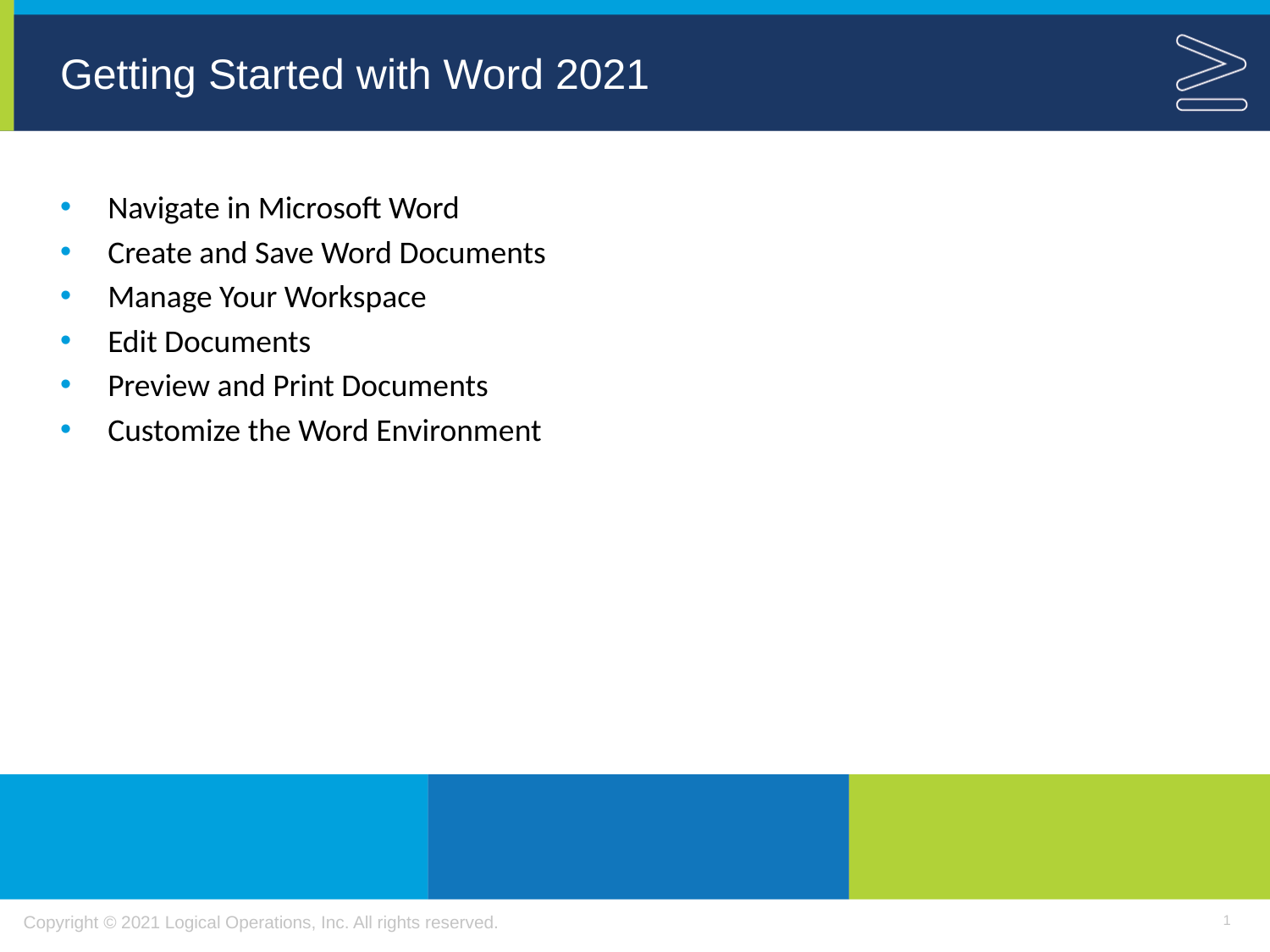

# Getting Started with Word 2021
Navigate in Microsoft Word
Create and Save Word Documents
Manage Your Workspace
Edit Documents
Preview and Print Documents
Customize the Word Environment

1